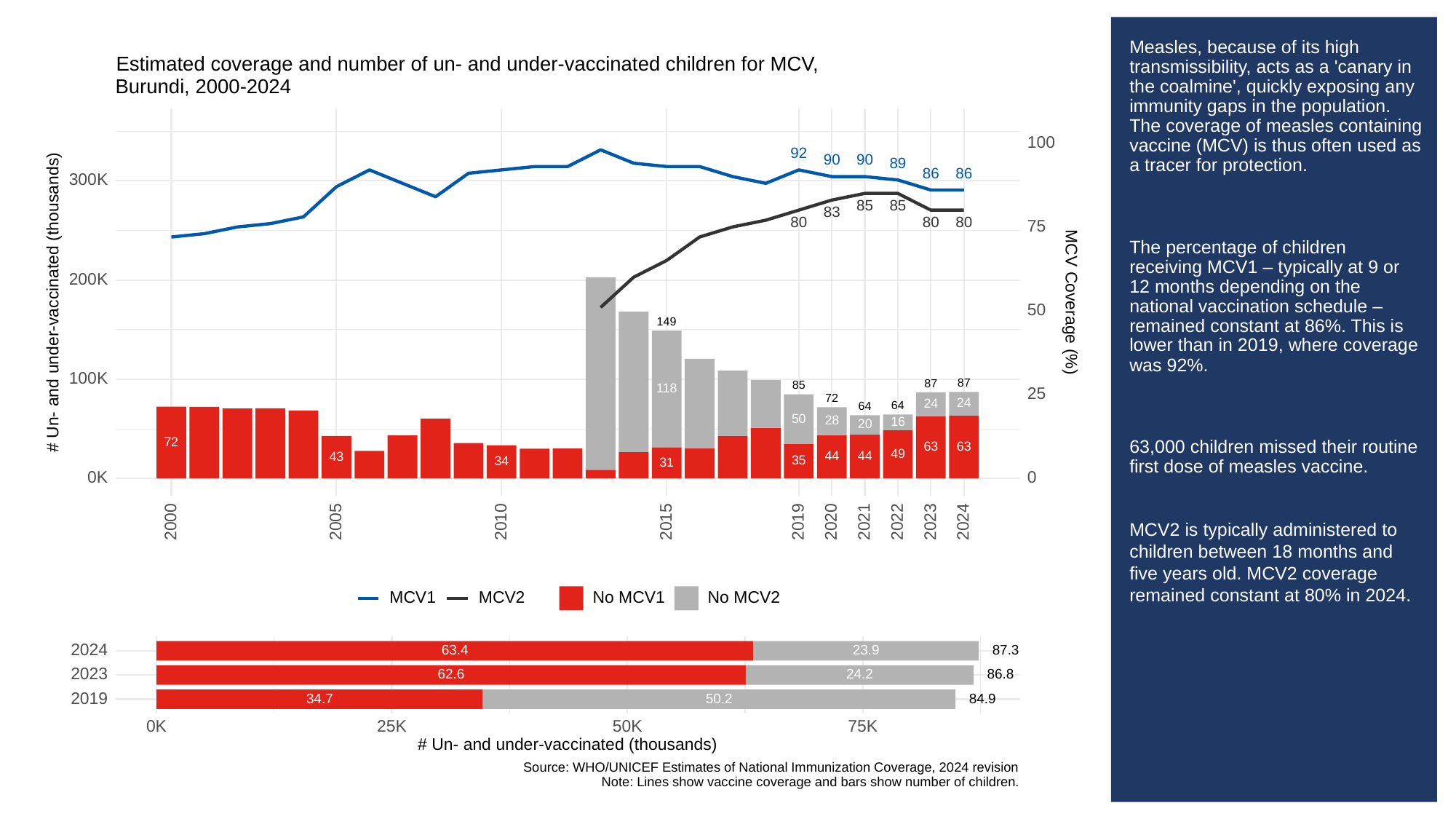

# Measles, because of its high transmissibility, acts as a 'canary in the coalmine', quickly exposing any immunity gaps in the population. The coverage of measles containing vaccine (MCV) is thus often used as a tracer for protection.

The percentage of children receiving MCV1 – typically at 9 or 12 months depending on the national vaccination schedule – remained constant at 86%. This is lower than in 2019, where coverage was 92%.

63,000 children missed their routine first dose of measles vaccine.

MCV2 is typically administered to children between 18 months and five years old. MCV2 coverage remained constant at 80% in 2024.

Estimated coverage and number of un- and under-vaccinated children for MCV,
Burundi, 2000-2024

100
92

90
90
89
86
86
300K

85
85
83
80
80
80
75

200K

# Un- and under-vaccinated (thousands)
MCV Coverage (%)
50

149

100K
87

87

85
118
25

72
24
24
64
64

50

28

16

20

72
63
63

49

44
44
43
35
34
31

0K
0

2023
2000
2005
2010
2015
2019
2020
2021
2022
2024

MCV1
MCV2
No MCV1
No MCV2

2024
63.4
23.9
87.3

2023
62.6
86.8
24.2

2019
34.7
50.2
84.9

0K
25K
50K
75K
# Un- and under-vaccinated (thousands)
Source: WHO/UNICEF Estimates of National Immunization Coverage, 2024 revision
Note: Lines show vaccine coverage and bars show number of children.